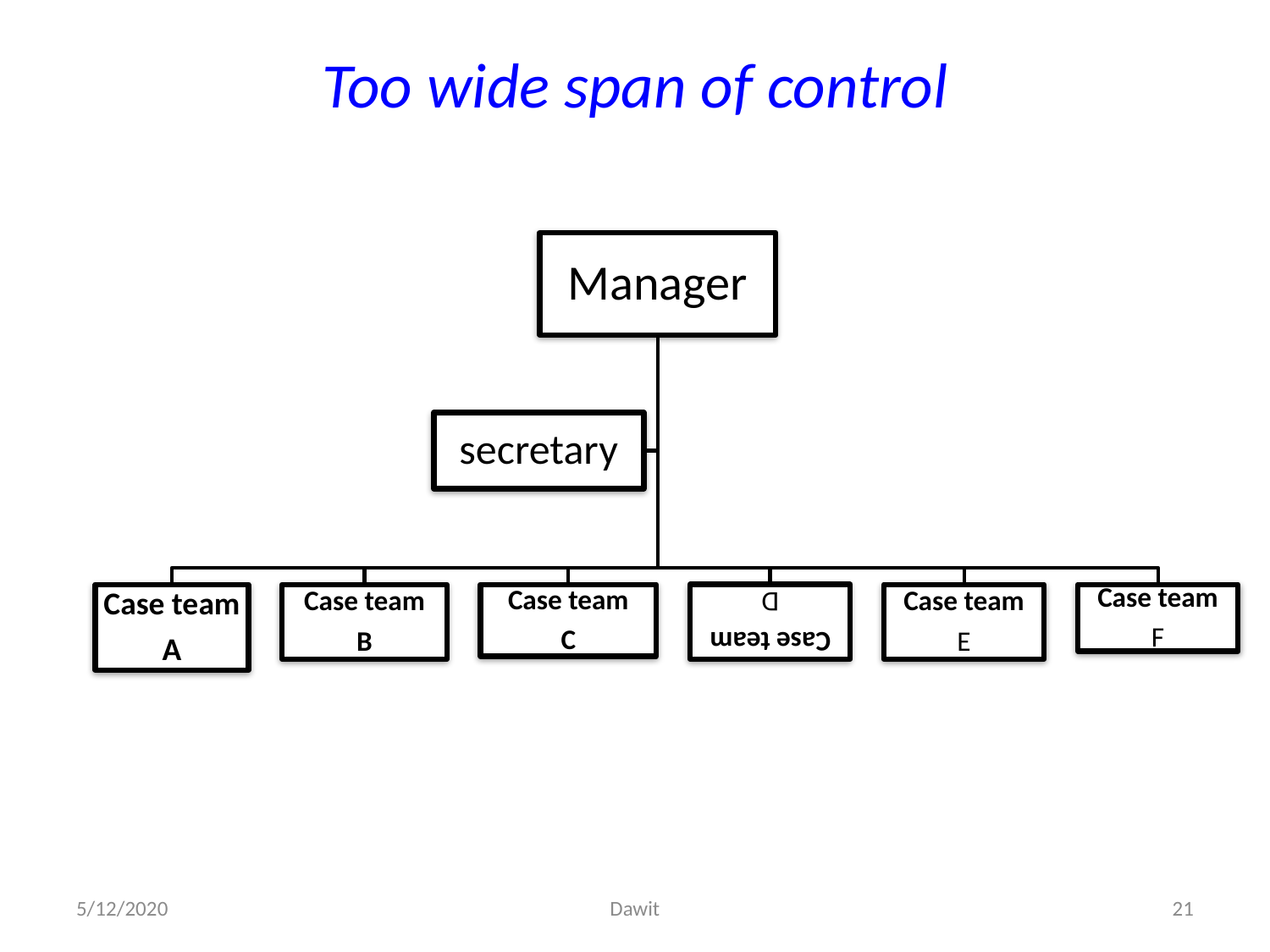

# Too wide span of control

Manager
Case team
A
Case team
B
Case team
C
Case team
D
Case team
E
Case team
F
secretary
5/12/2020
Dawit
21